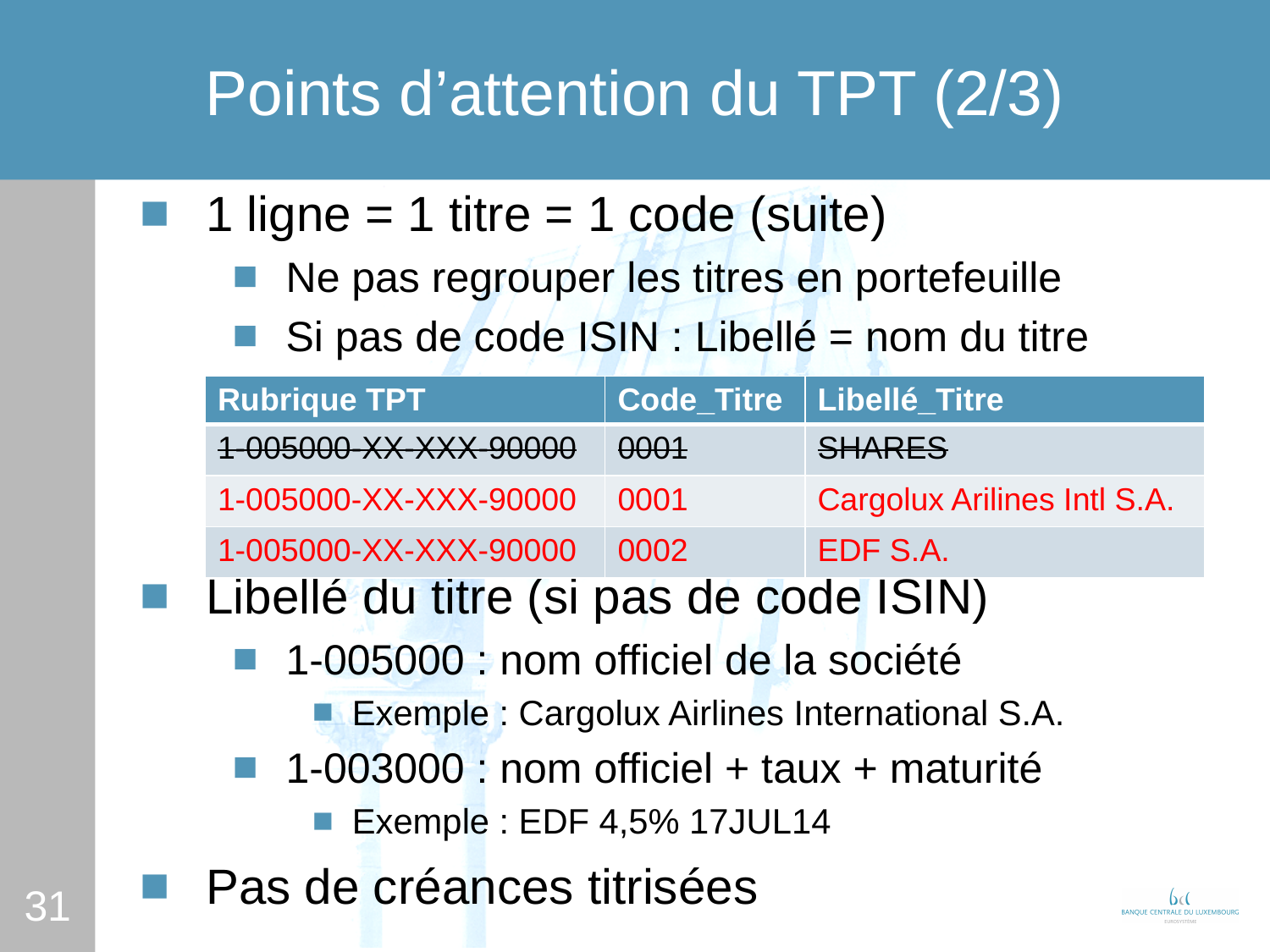

# Points d’attention du TPT (2/3)
1 ligne = 1 titre = 1 code (suite)
Ne pas regrouper les titres en portefeuille
Si pas de code ISIN : Libellé = nom du titre

Libellé du titre (si pas de code ISIN)
1-005000 : nom officiel de la société
Exemple : Cargolux Airlines International S.A.
1-003000 : nom officiel + taux + maturité
Exemple : EDF 4,5% 17JUL14
Pas de créances titrisées
| Rubrique TPT | Code\_Titre | Libellé\_Titre |
| --- | --- | --- |
| 1-005000-XX-XXX-90000 | 0001 | SHARES |
| 1-005000-XX-XXX-90000 | 0001 | Cargolux Arilines Intl S.A. |
| 1-005000-XX-XXX-90000 | 0002 | EDF S.A. |
31